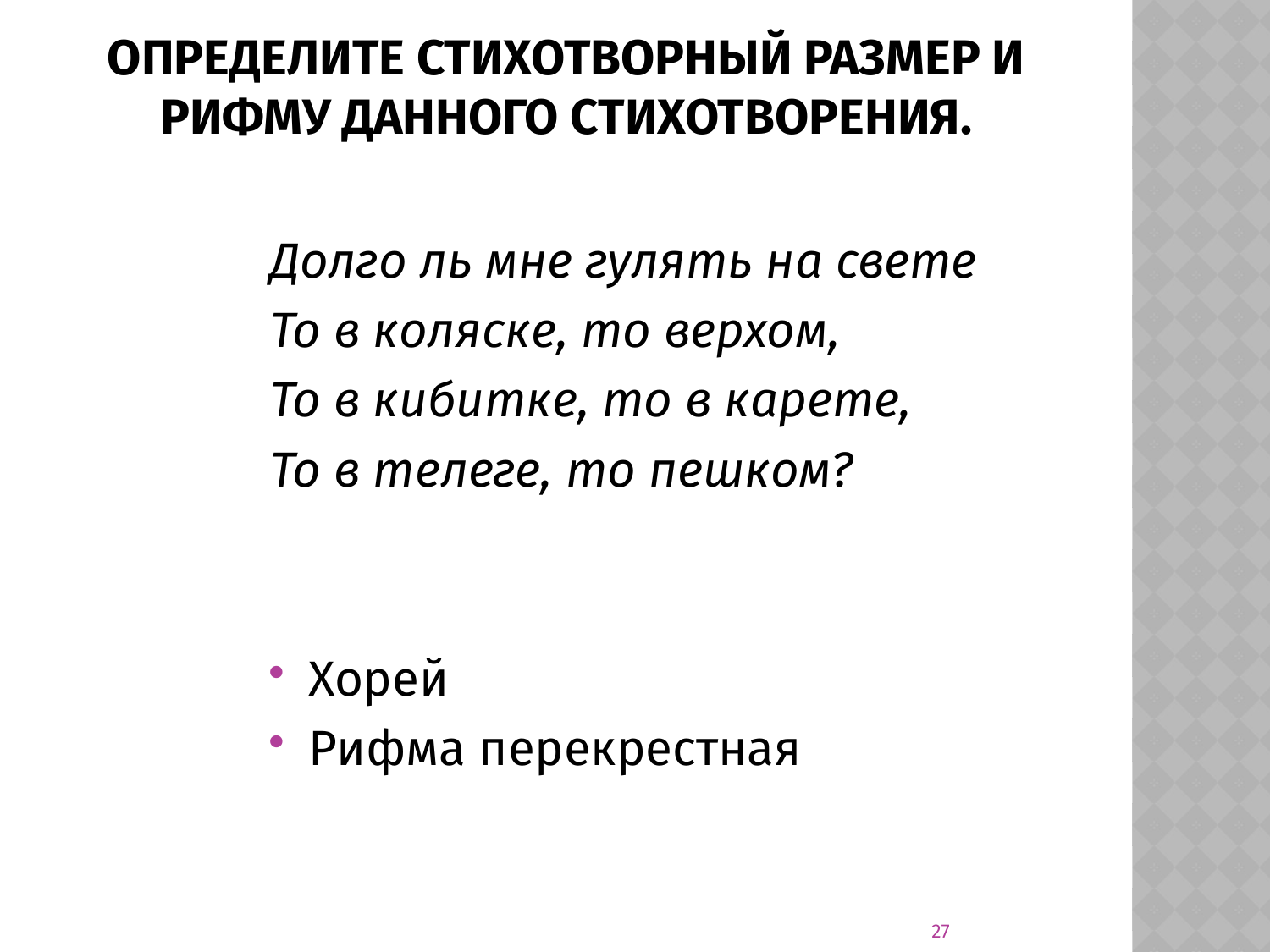

# Определите стихотворный размер и рифму данного стихотворения.
Долго ль мне гулять на свете
То в коляске, то верхом,
То в кибитке, то в карете,
То в телеге, то пешком?

Хорей
Рифма перекрестная

27